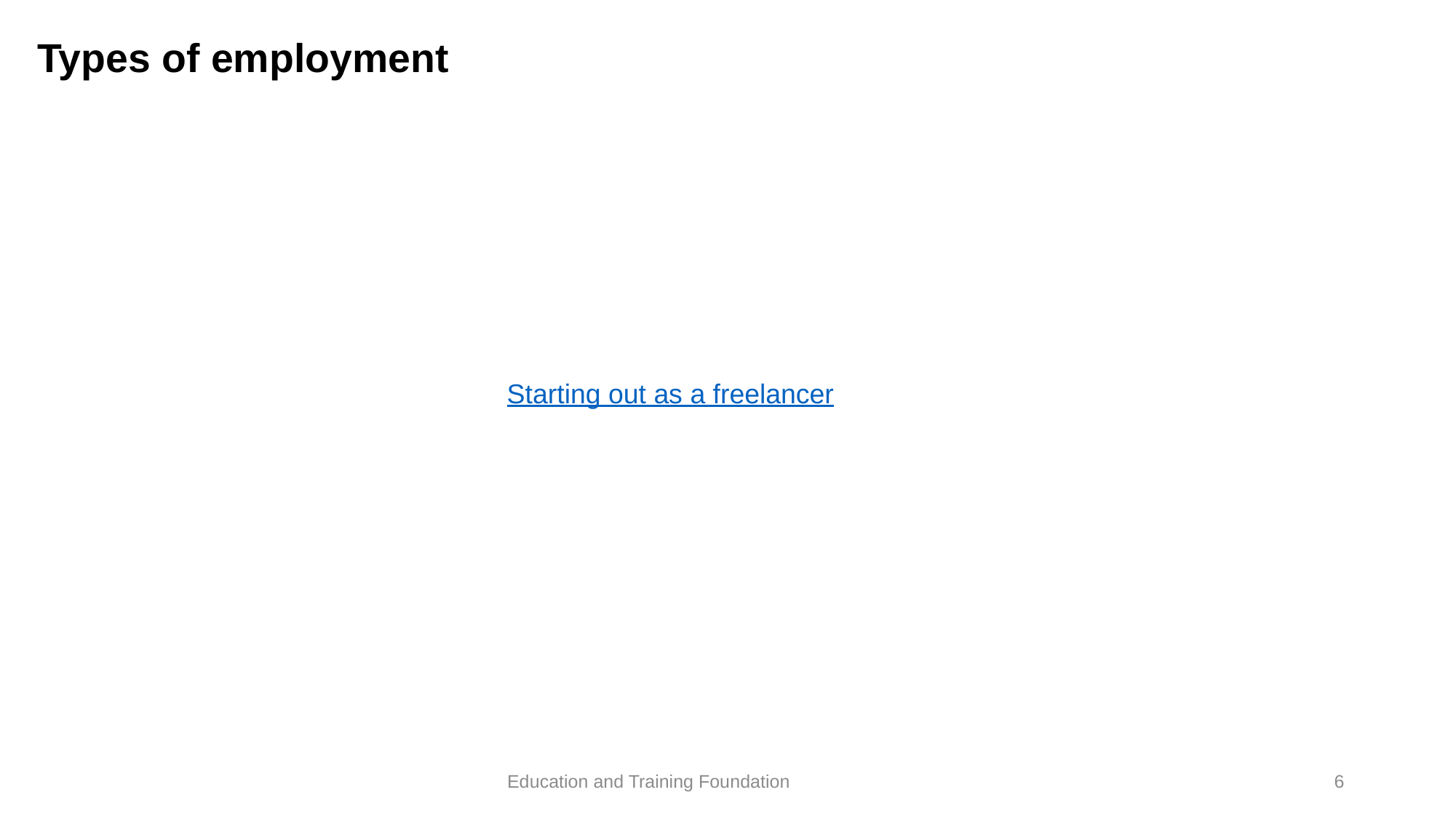

# Types of employment
Starting out as a freelancer
6
Education and Training Foundation